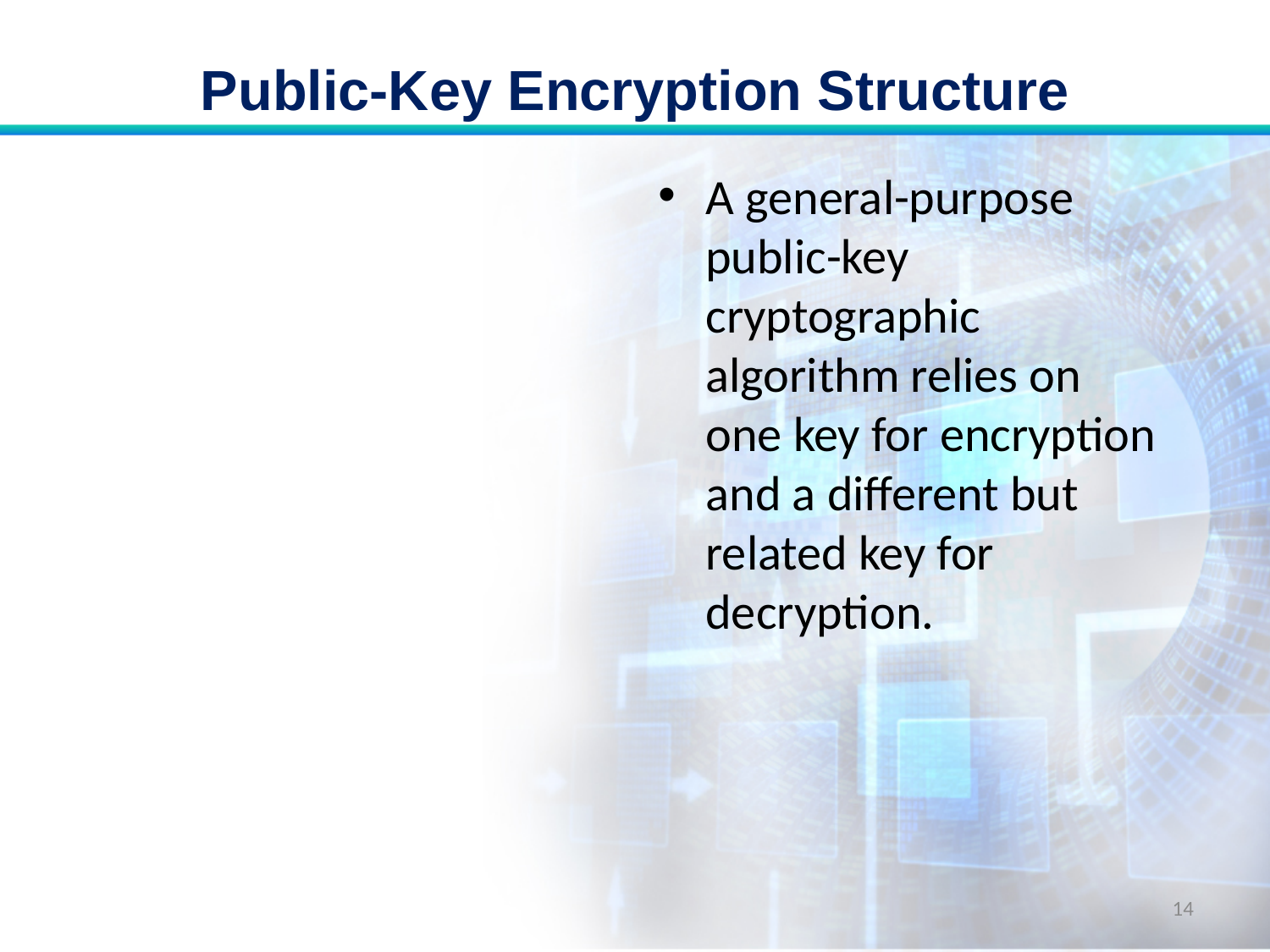

# Public-Key Encryption Structure
A general-purpose public-key cryptographic algorithm relies on one key for encryption and a different but related key for decryption.
14